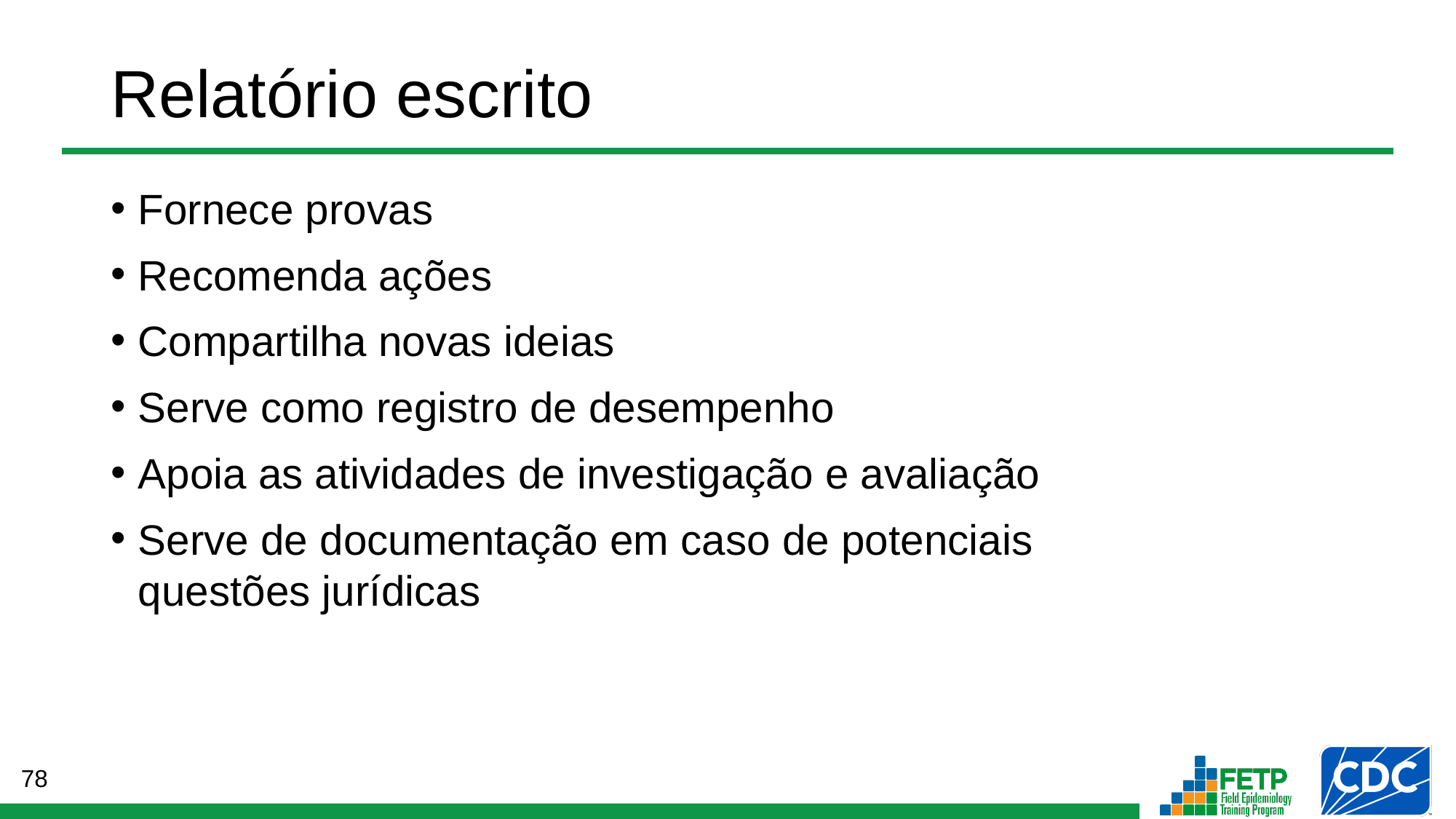

# Relatório escrito
Fornece provas
Recomenda ações
Compartilha novas ideias
Serve como registro de desempenho
Apoia as atividades de investigação e avaliação
Serve de documentação em caso de potenciais
questões jurídicas